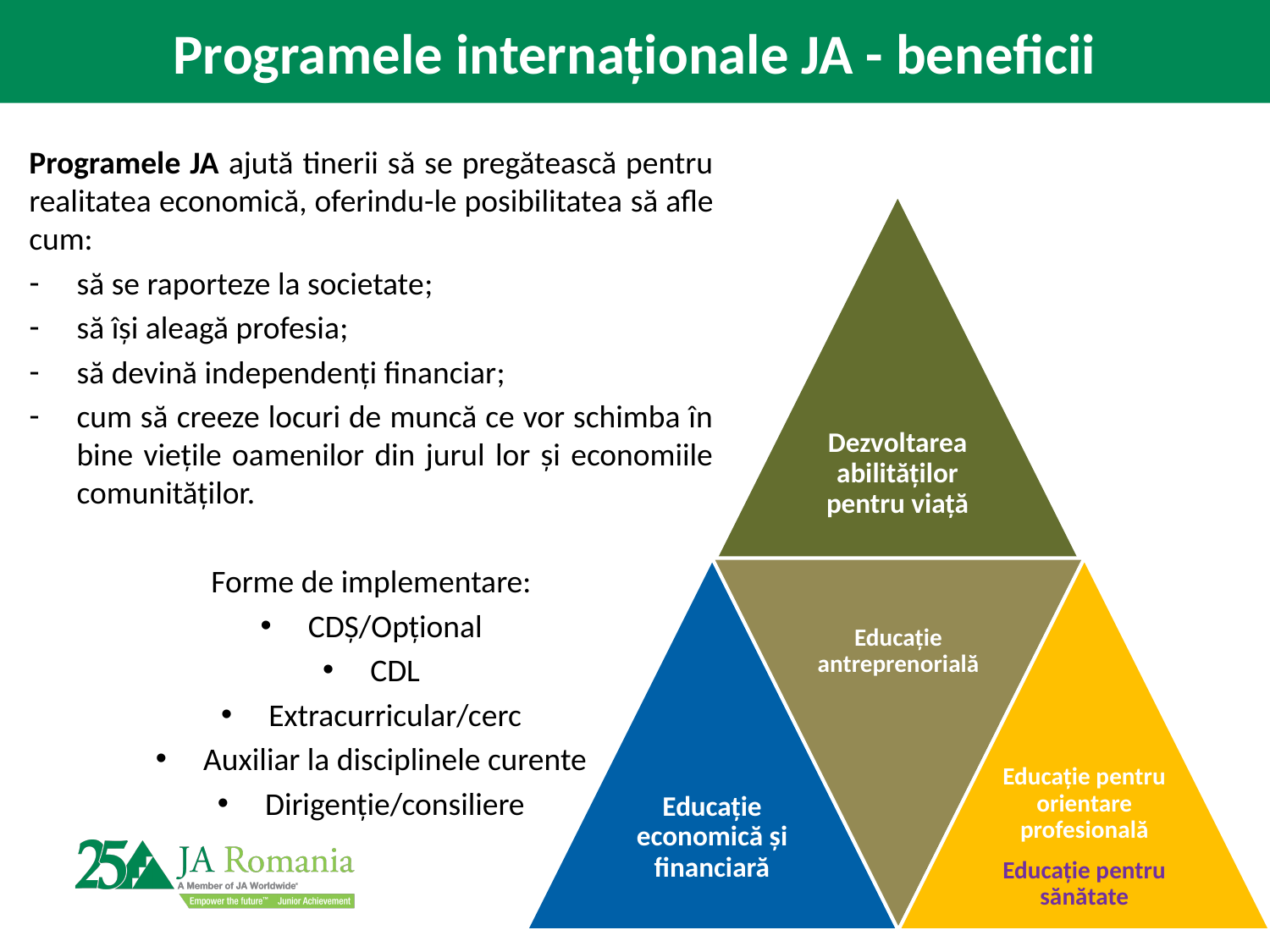

Programele internaționale JA - beneficii
Programele JA ajută tinerii să se pregătească pentru realitatea economică, oferindu-le posibilitatea să afle cum:
să se raporteze la societate;
să își aleagă profesia;
să devină independenți financiar;
cum să creeze locuri de muncă ce vor schimba în bine viețile oamenilor din jurul lor și economiile comunităților.

Forme de implementare:
CDȘ/Opțional
CDL
Extracurricular/cerc
Auxiliar la disciplinele curente
Dirigenție/consiliere
Dezvoltarea abilităților pentru viață
Educație economică și financiară
Educație antreprenorială
Educație pentru orientare profesională

Educație pentru sănătate